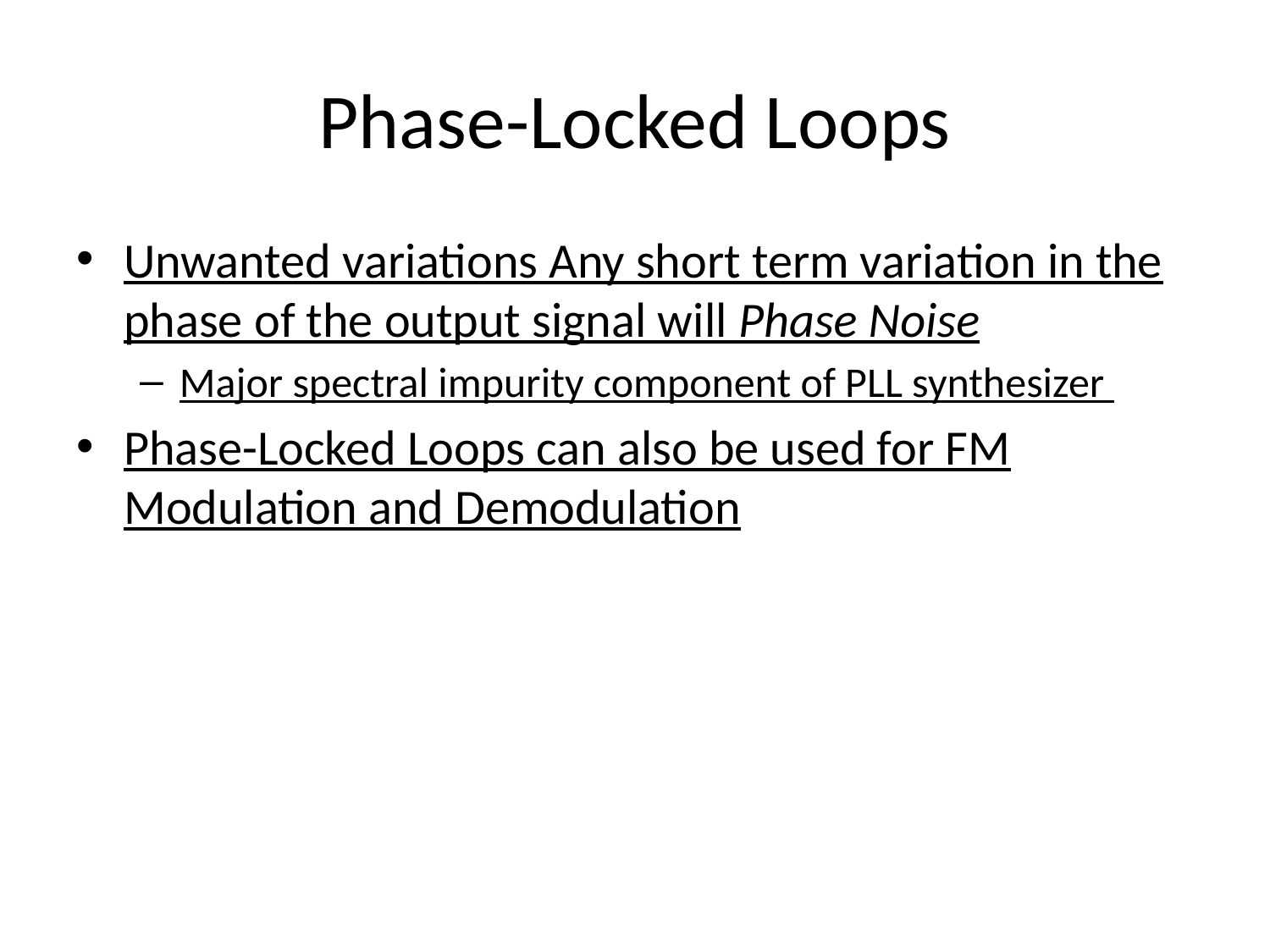

# Phase-Locked Loops
Unwanted variations Any short term variation in the phase of the output signal will Phase Noise
Major spectral impurity component of PLL synthesizer
Phase-Locked Loops can also be used for FM Modulation and Demodulation